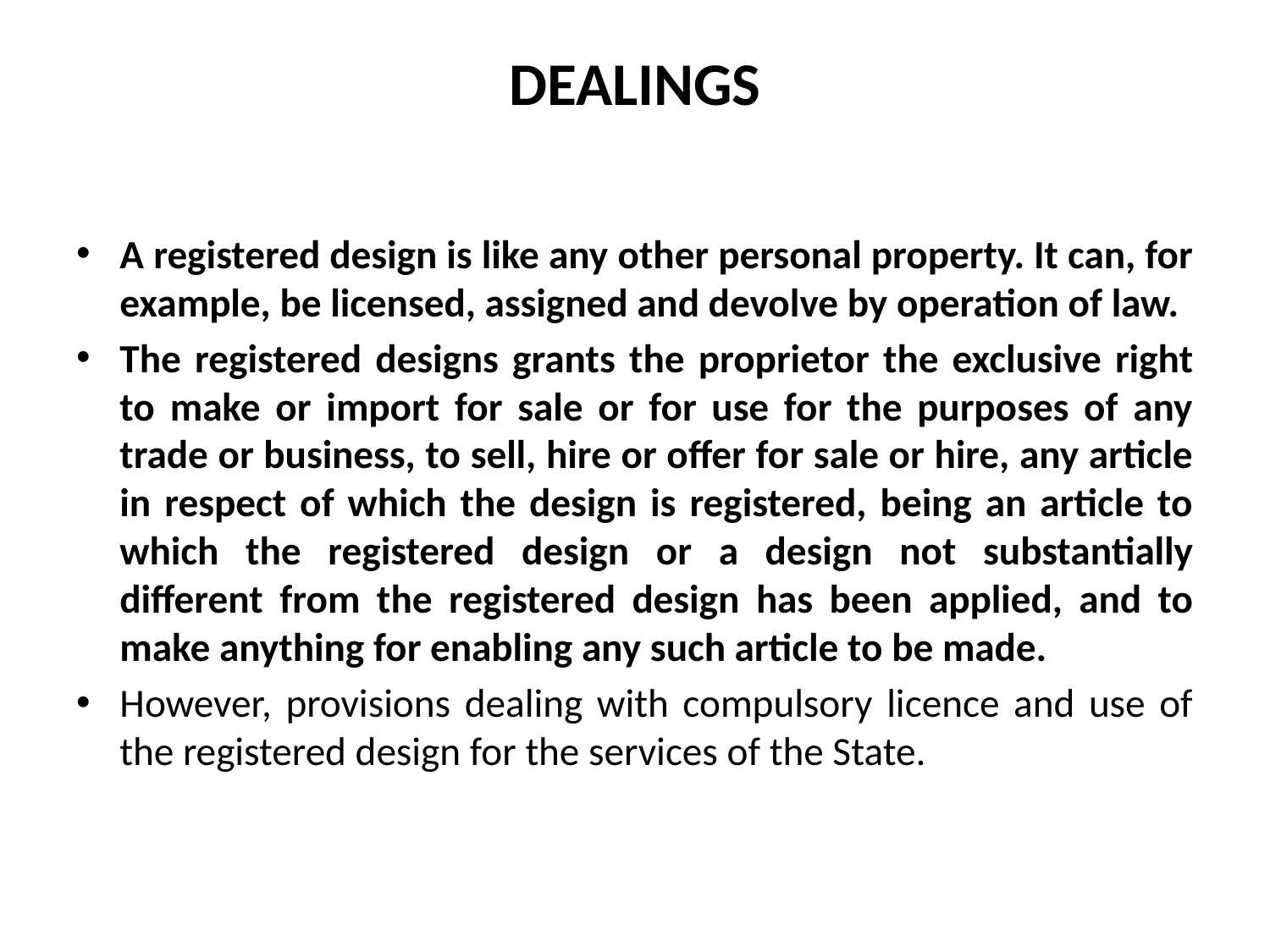

# DEALINGS
A registered design is like any other personal property. It can, for example, be licensed, assigned and devolve by operation of law.
The registered designs grants the proprietor the exclusive right to make or import for sale or for use for the purposes of any trade or business, to sell, hire or offer for sale or hire, any article in respect of which the design is registered, being an article to which the registered design or a design not substantially different from the registered design has been applied, and to make anything for enabling any such article to be made.
However, provisions dealing with compulsory licence and use of the registered design for the services of the State.